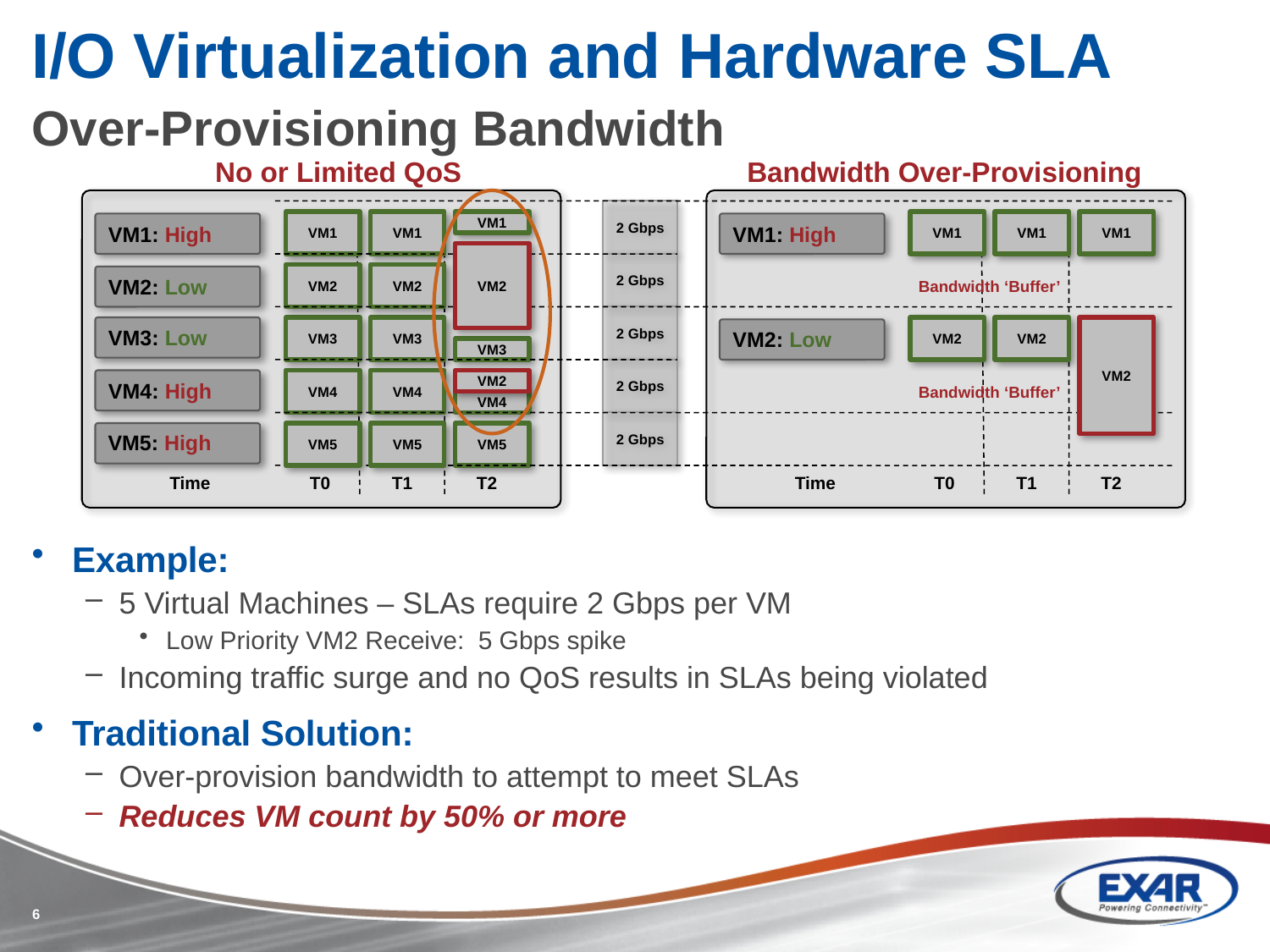

# I/O Virtualization and Hardware SLA
Over-Provisioning Bandwidth

No or Limited QoS
Bandwidth Over-Provisioning

2 Gbps
VM1
VM1
VM1
VM1
VM1
VM1

VM1: High
VM1: High

VM2

2 Gbps
VM2
VM2

VM2: Low
Bandwidth ‘Buffer’

2 Gbps

VM3
VM3
VM2
VM2
VM2
VM3: Low

VM2: Low
VM3

2 Gbps

VM4
VM4
VM2
VM4: High
Bandwidth ‘Buffer’
VM4

2 Gbps

VM5: High
VM5
VM5
VM5
Time

T0
T1
T2
Time
T0
T1
T2
Example:
5 Virtual Machines – SLAs require 2 Gbps per VM
Low Priority VM2 Receive:  5 Gbps spike
Incoming traffic surge and no QoS results in SLAs being violated
Traditional Solution:
Over-provision bandwidth to attempt to meet SLAs
Reduces VM count by 50% or more